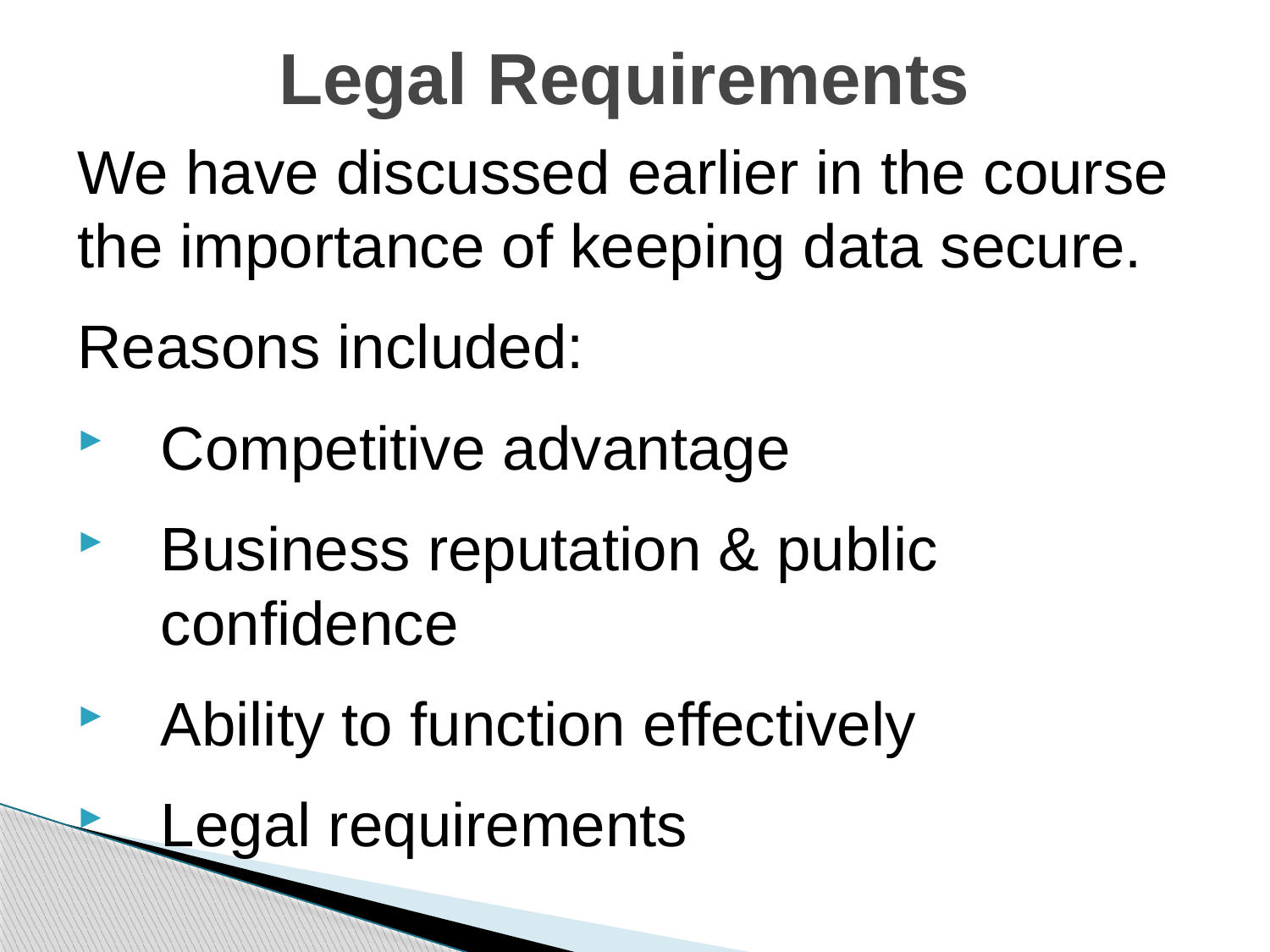

# Legal Requirements
We have discussed earlier in the course the importance of keeping data secure.
Reasons included:
Competitive advantage
Business reputation & public confidence
Ability to function effectively
Legal requirements